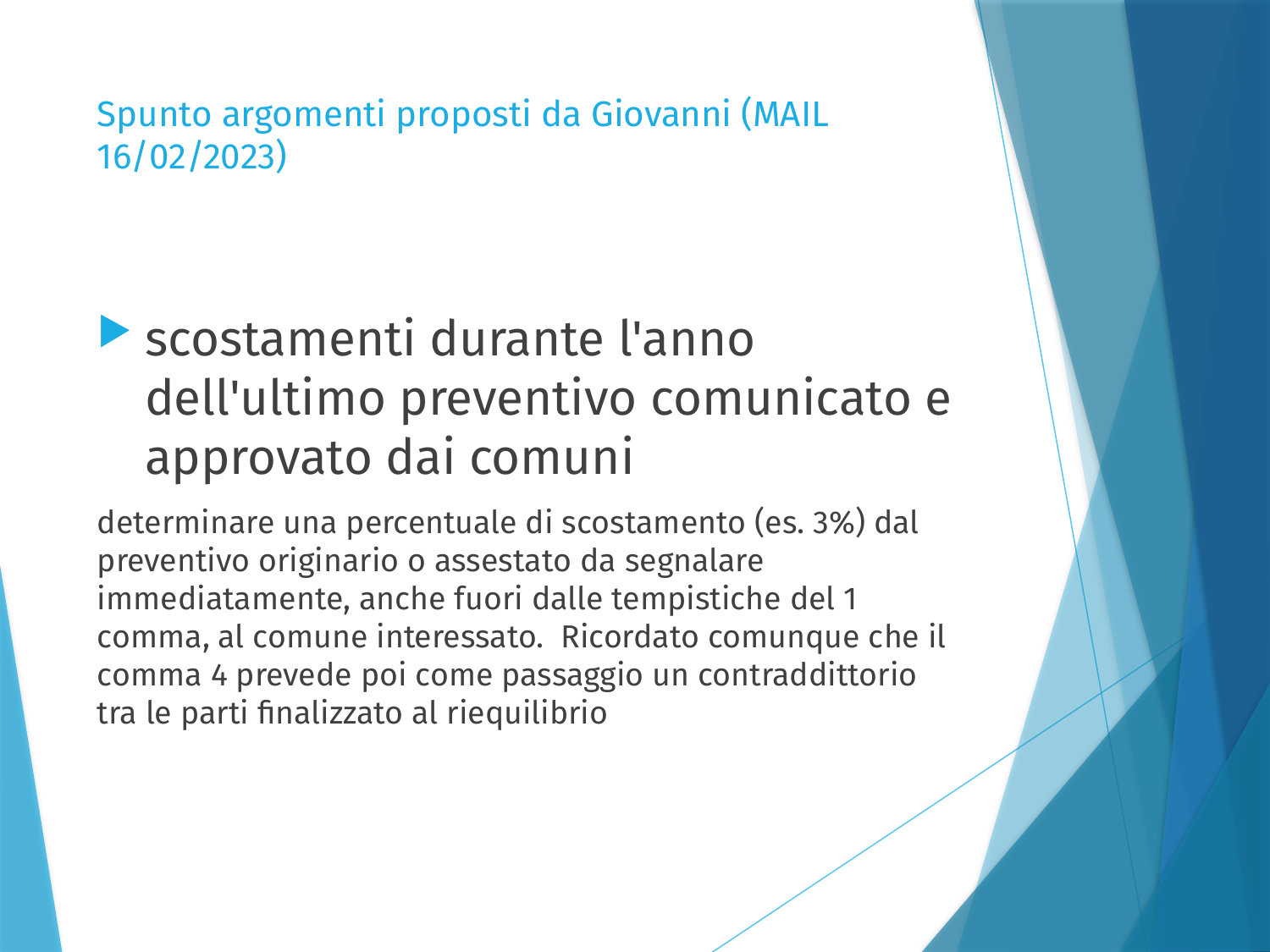

# Spunto argomenti proposti da Giovanni (MAIL 16/02/2023)
scostamenti durante l'anno dell'ultimo preventivo comunicato e approvato dai comuni
determinare una percentuale di scostamento (es. 3%) dal preventivo originario o assestato da segnalare immediatamente, anche fuori dalle tempistiche del 1 comma, al comune interessato.  Ricordato comunque che il comma 4 prevede poi come passaggio un contraddittorio tra le parti finalizzato al riequilibrio